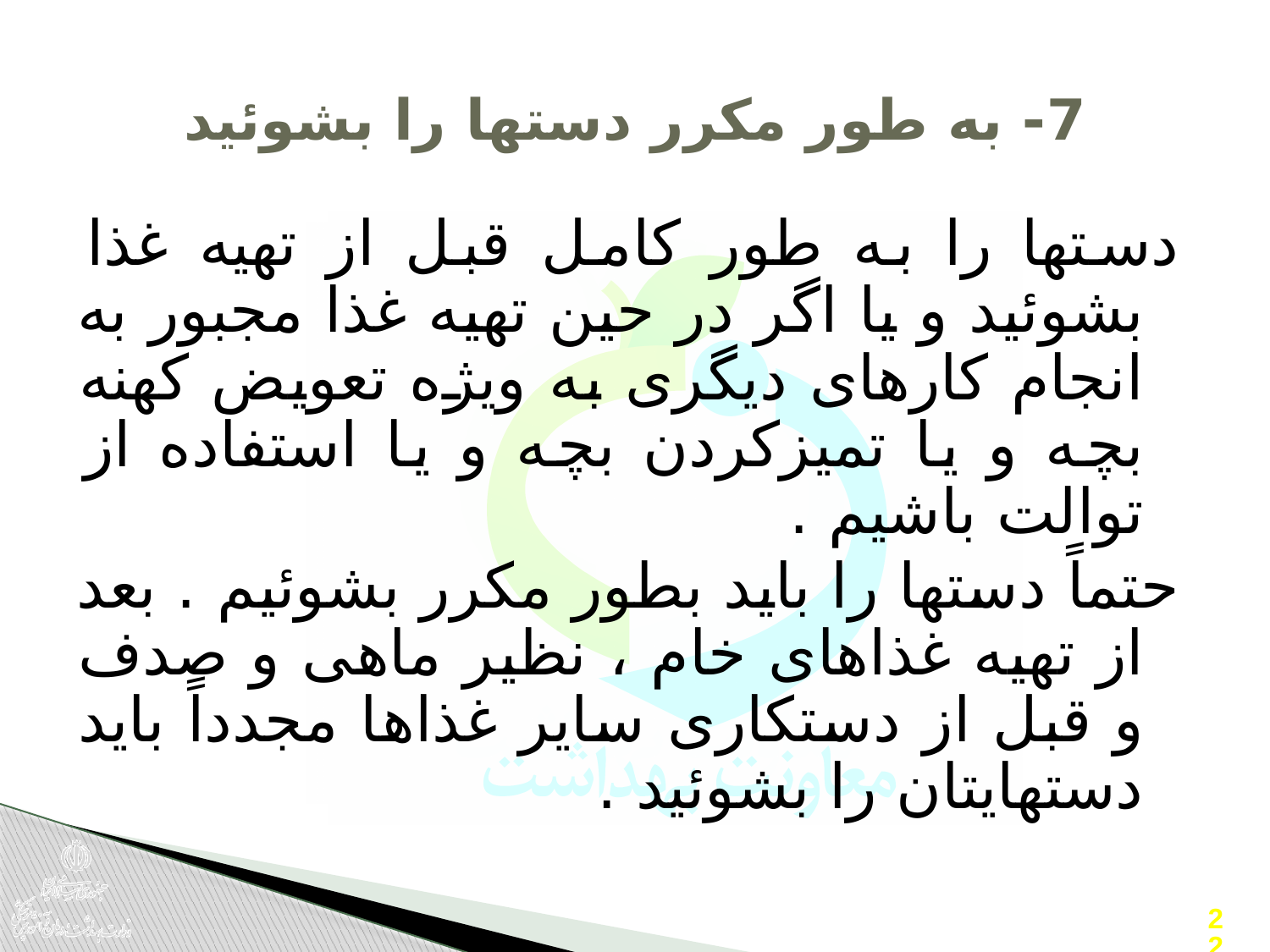

# 7- به طور مکرر دستها را بشوئید
دستها را به طور کامل قبل از تهیه غذا بشوئید و یا اگر در حین تهیه غذا مجبور به انجام کارهای دیگری به ویژه تعویض کهنه بچه و یا تمیزکردن بچه و یا استفاده از توالت باشیم .
حتماً دستها را باید بطور مکرر بشوئیم . بعد از تهیه غذاهای خام ، نظیر ماهی و صدف و قبل از دستکاری سایر غذاها مجدداً باید دستهایتان را بشوئید .
22